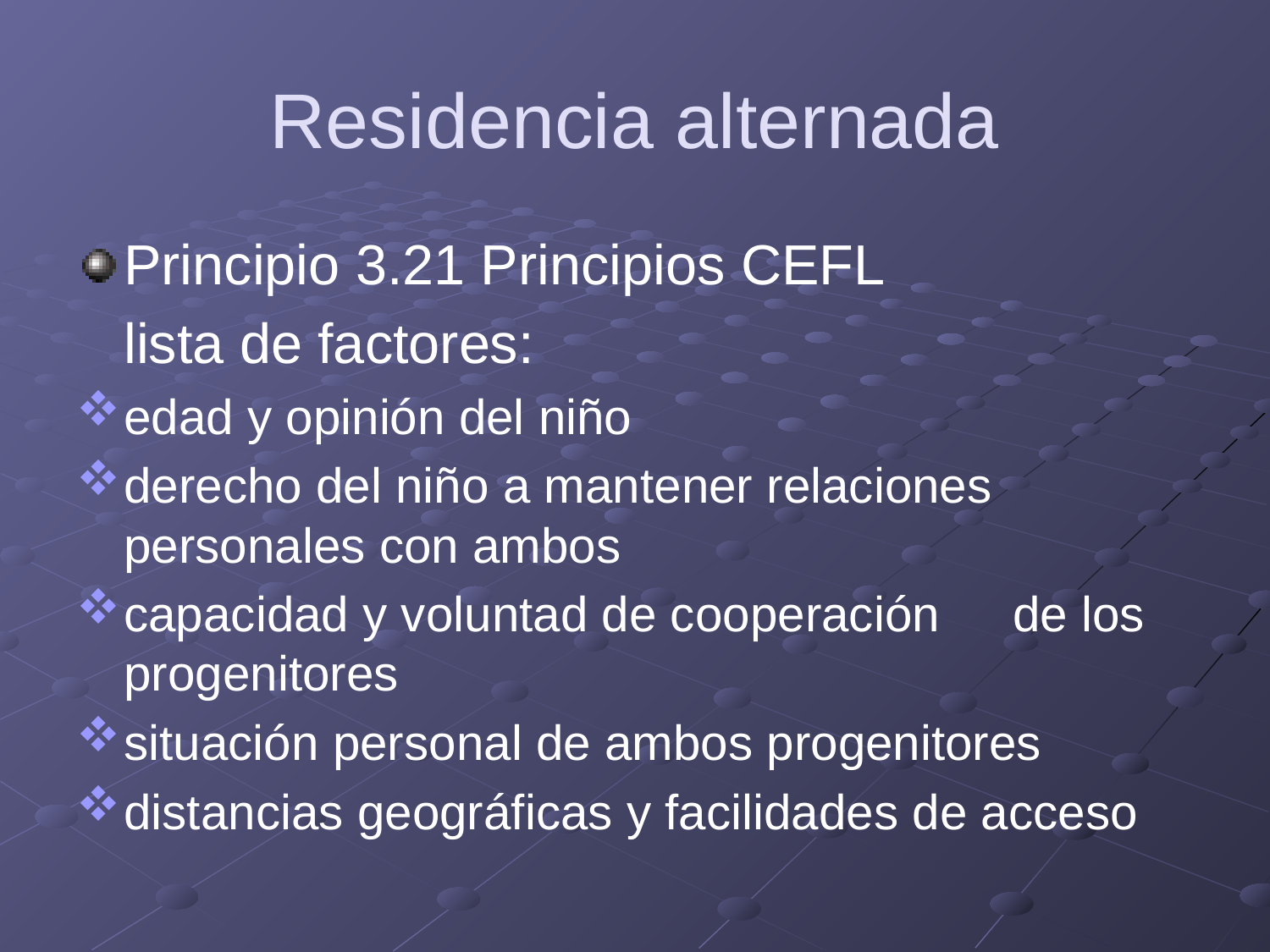

# Residencia alternada
Principio 3.21 Principios CEFL
	lista de factores:
edad y opinión del niño
derecho del niño a mantener relaciones personales con ambos
capacidad y voluntad de cooperación 	de los progenitores
situación personal de ambos progenitores
distancias geográficas y facilidades de acceso